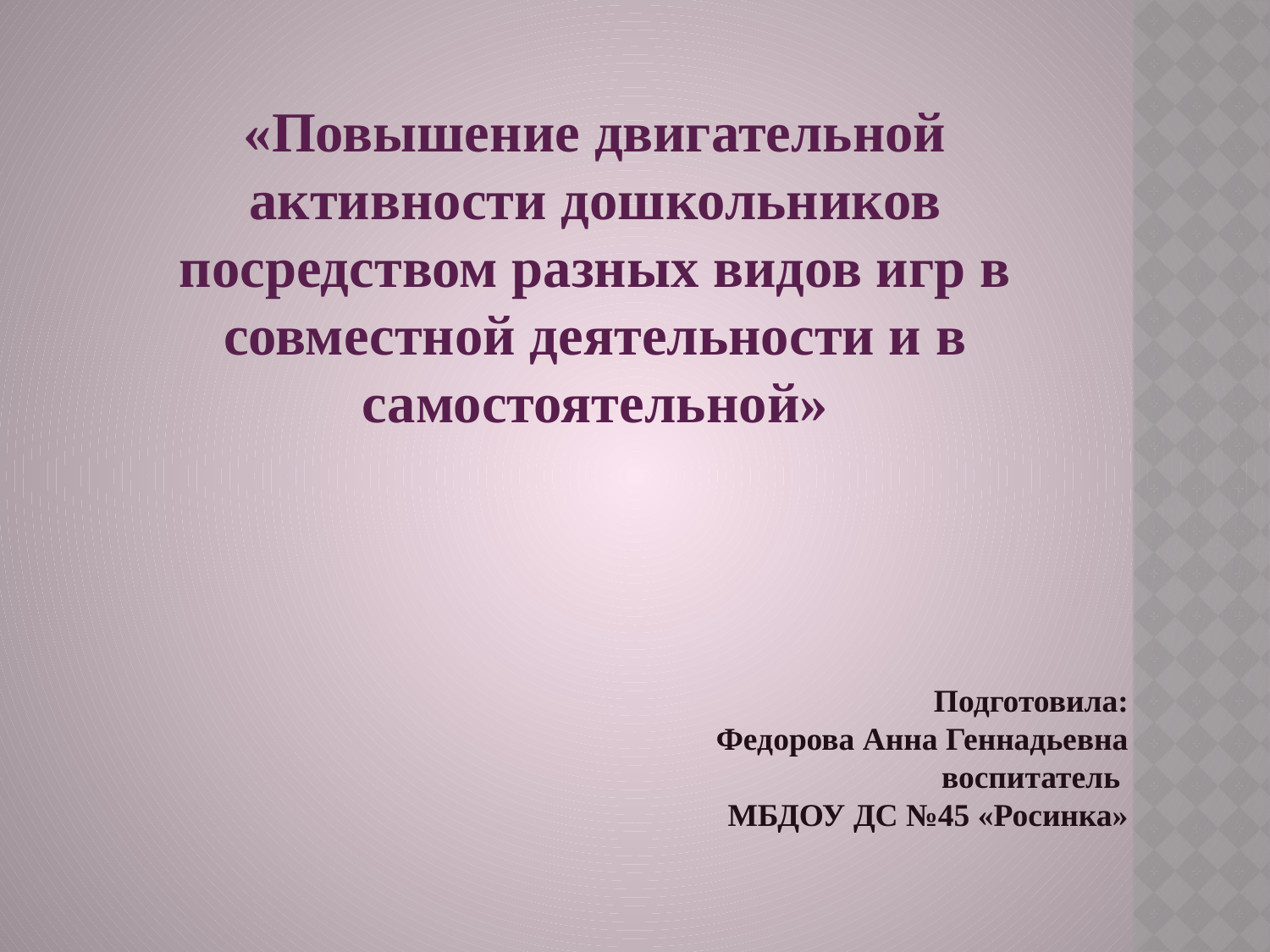

«Повышение двигательной активности дошкольников посредством разных видов игр в совместной деятельности и в самостоятельной»
Подготовила:
Федорова Анна Геннадьевна
воспитатель
МБДОУ ДС №45 «Росинка»